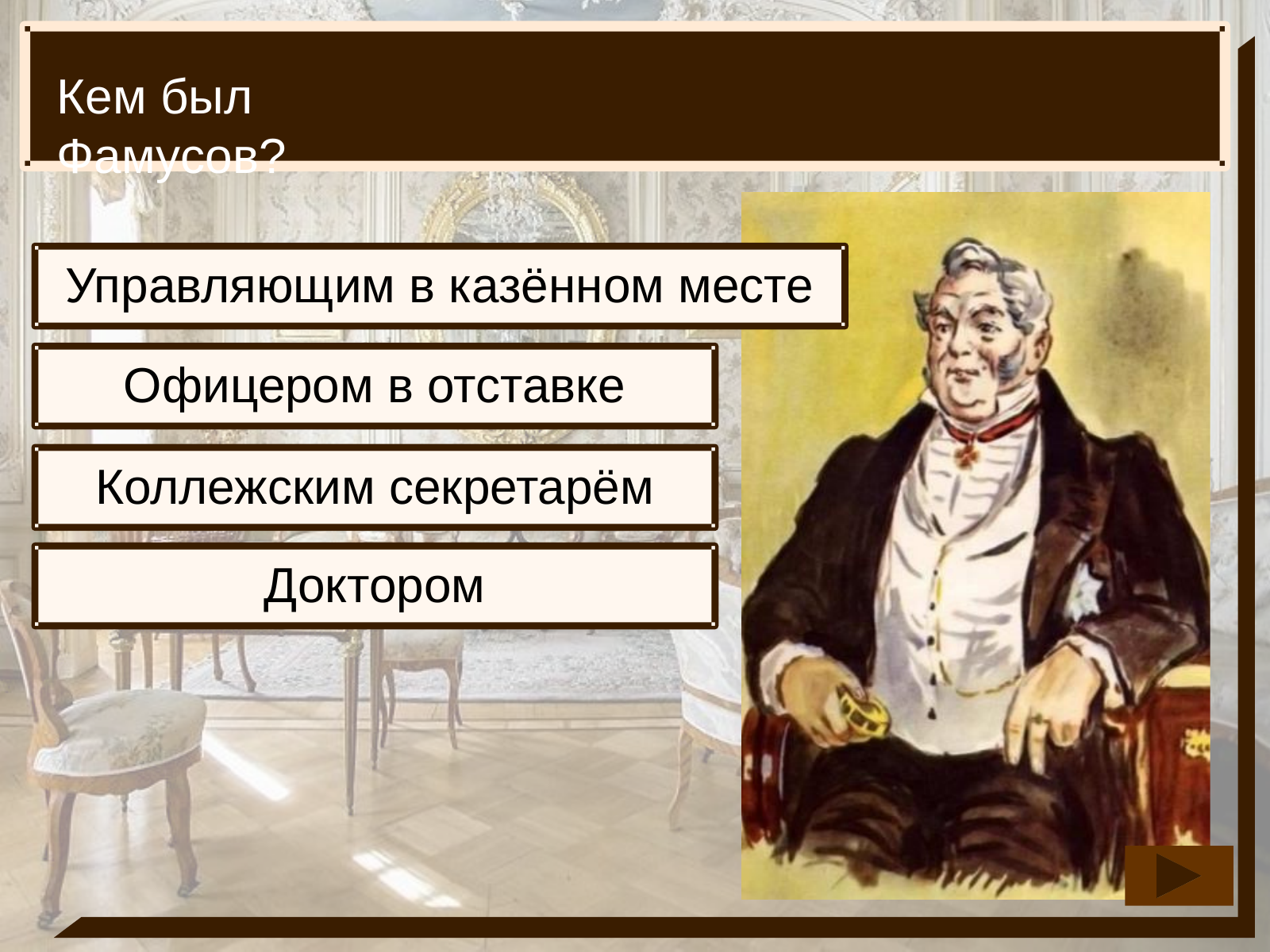

Кем был Фамусов?

Управляющим в казённом месте

Офицером в отставке

Коллежским секретарём

Доктором